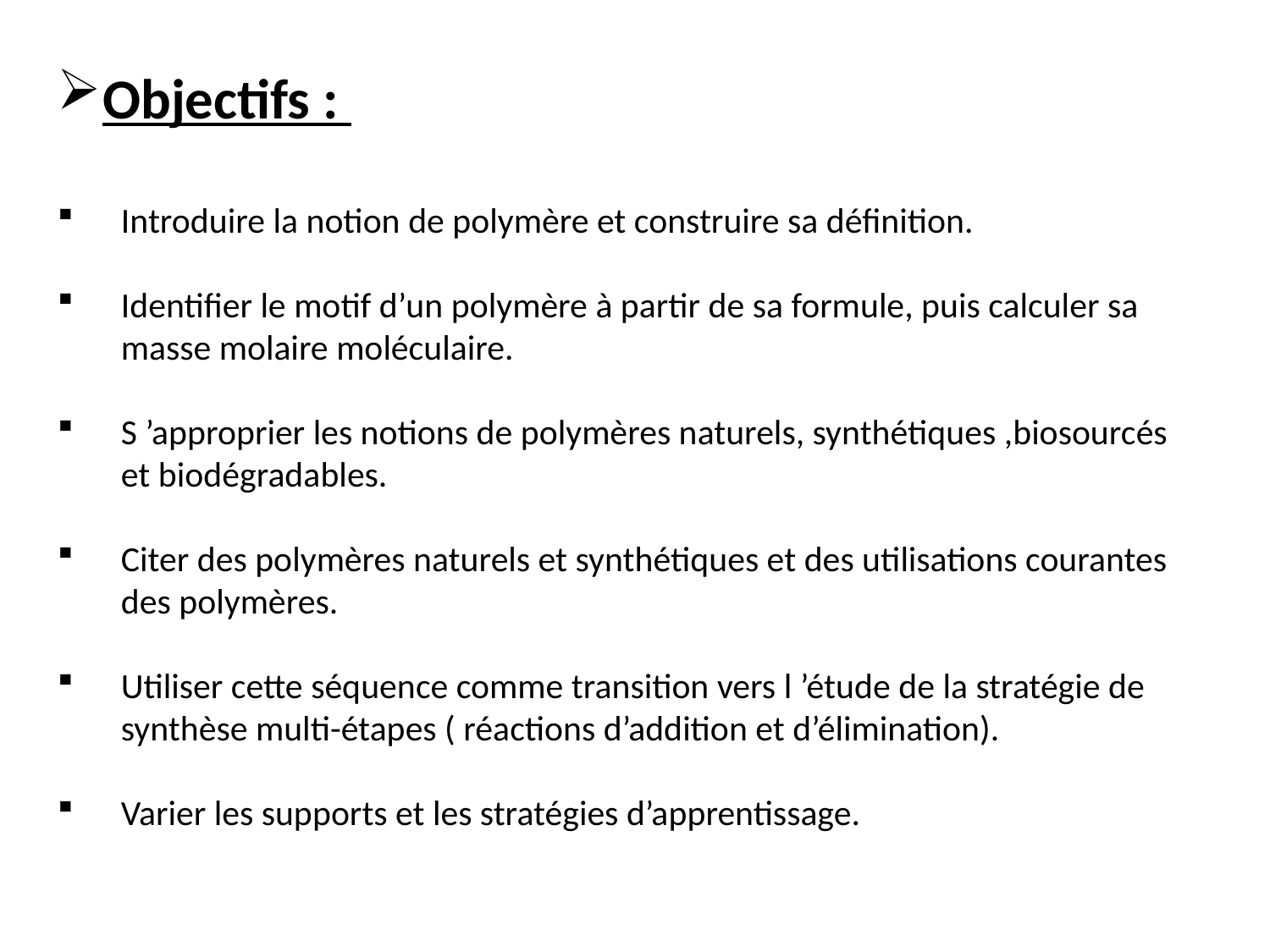

Objectifs :

Introduire la notion de polymère et construire sa définition.

Identifier le motif d’un polymère à partir de sa formule, puis calculer sa masse molaire moléculaire.

S ’approprier les notions de polymères naturels, synthétiques ,biosourcés et biodégradables.

Citer des polymères naturels et synthétiques et des utilisations courantes des polymères.

Utiliser cette séquence comme transition vers l ’étude de la stratégie de synthèse multi-étapes ( réactions d’addition et d’élimination).

Varier les supports et les stratégies d’apprentissage.